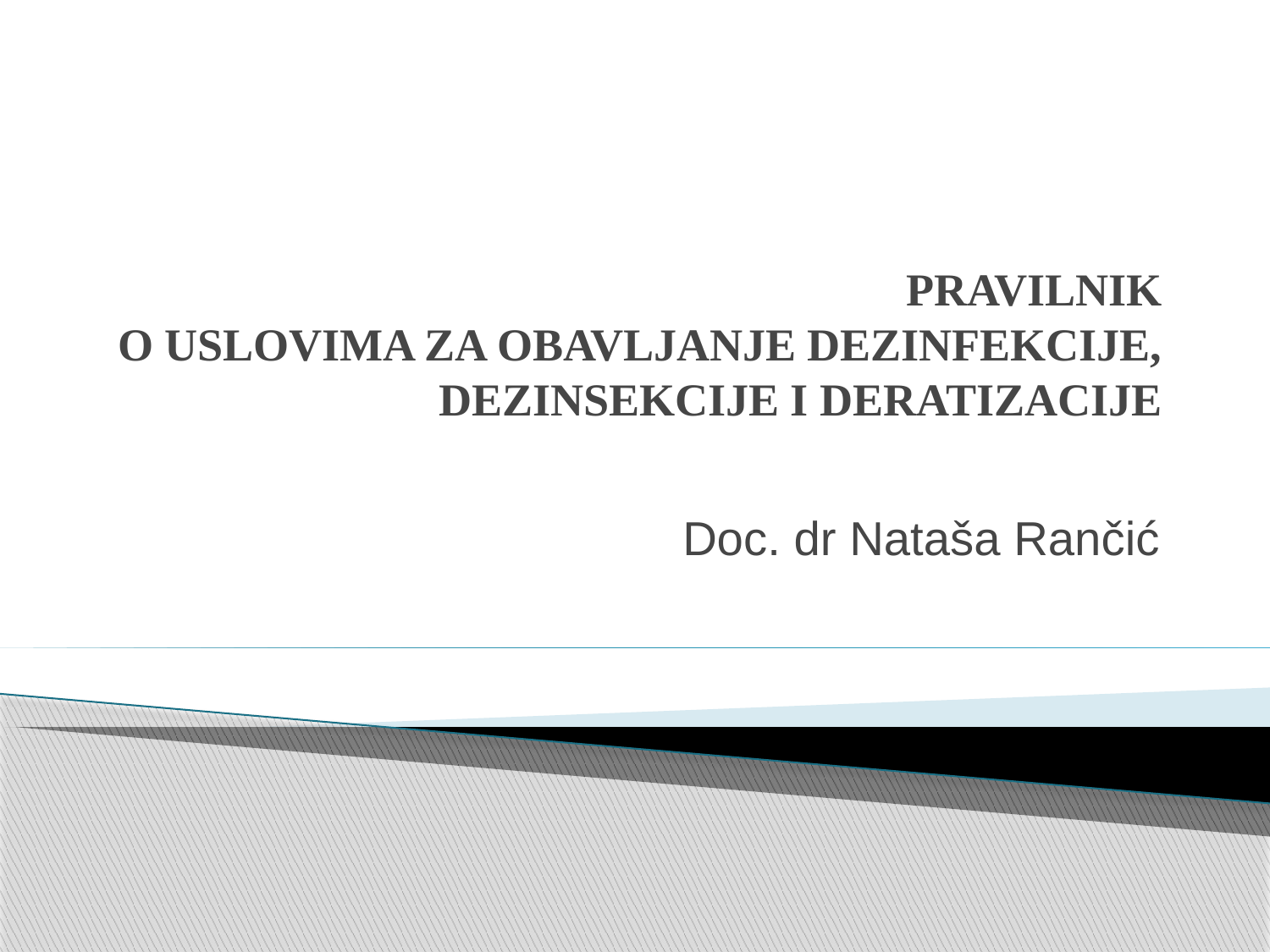

# PRAVILNIK O USLOVIMA ZA OBAVLJANJE DEZINFEKCIJE, DEZINSEKCIJE I DERATIZACIJE
Doc. dr Nataša Rančić